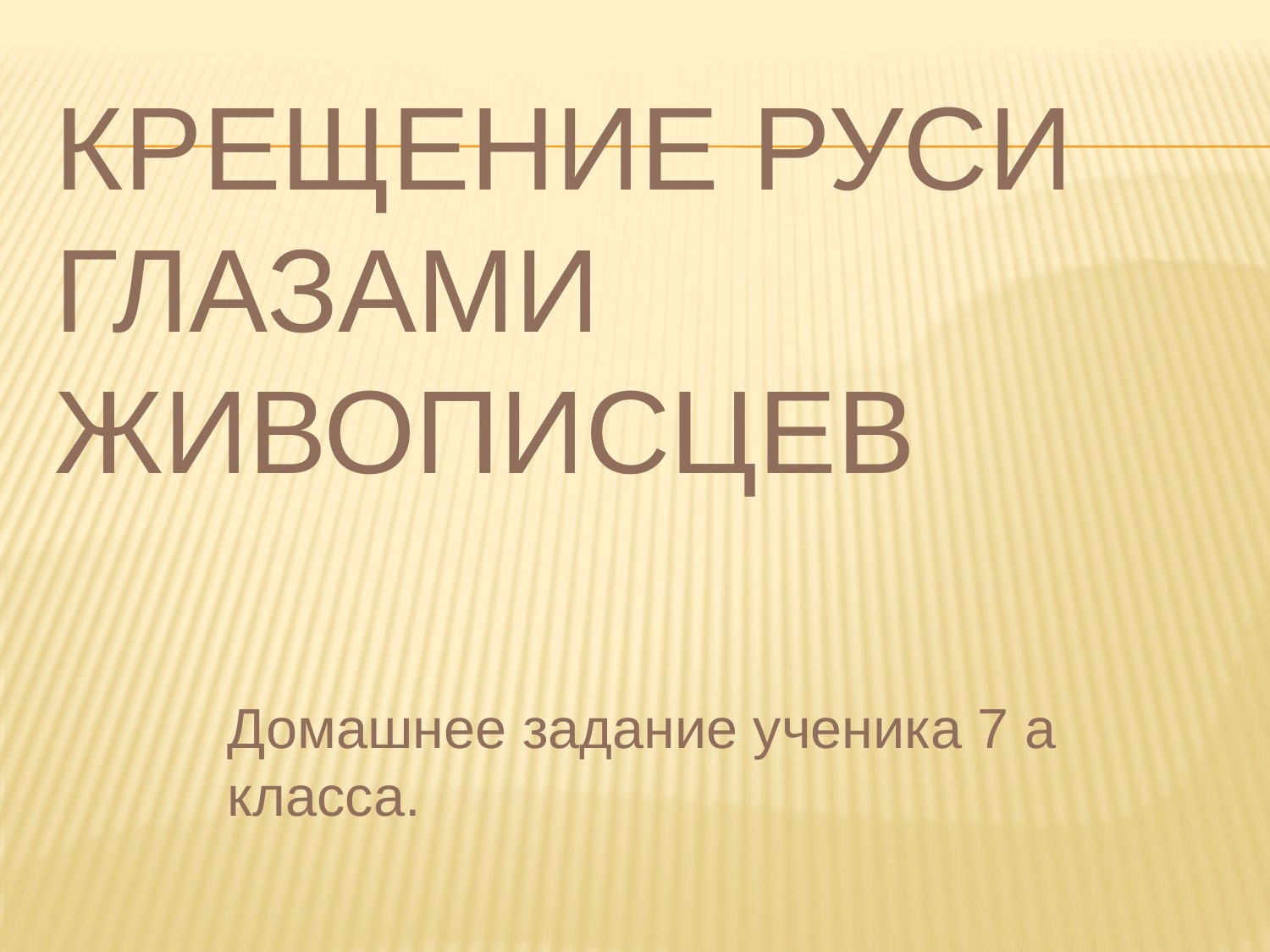

# Крещение Руси глазами живописцев
Домашнее задание ученика 7 а класса.